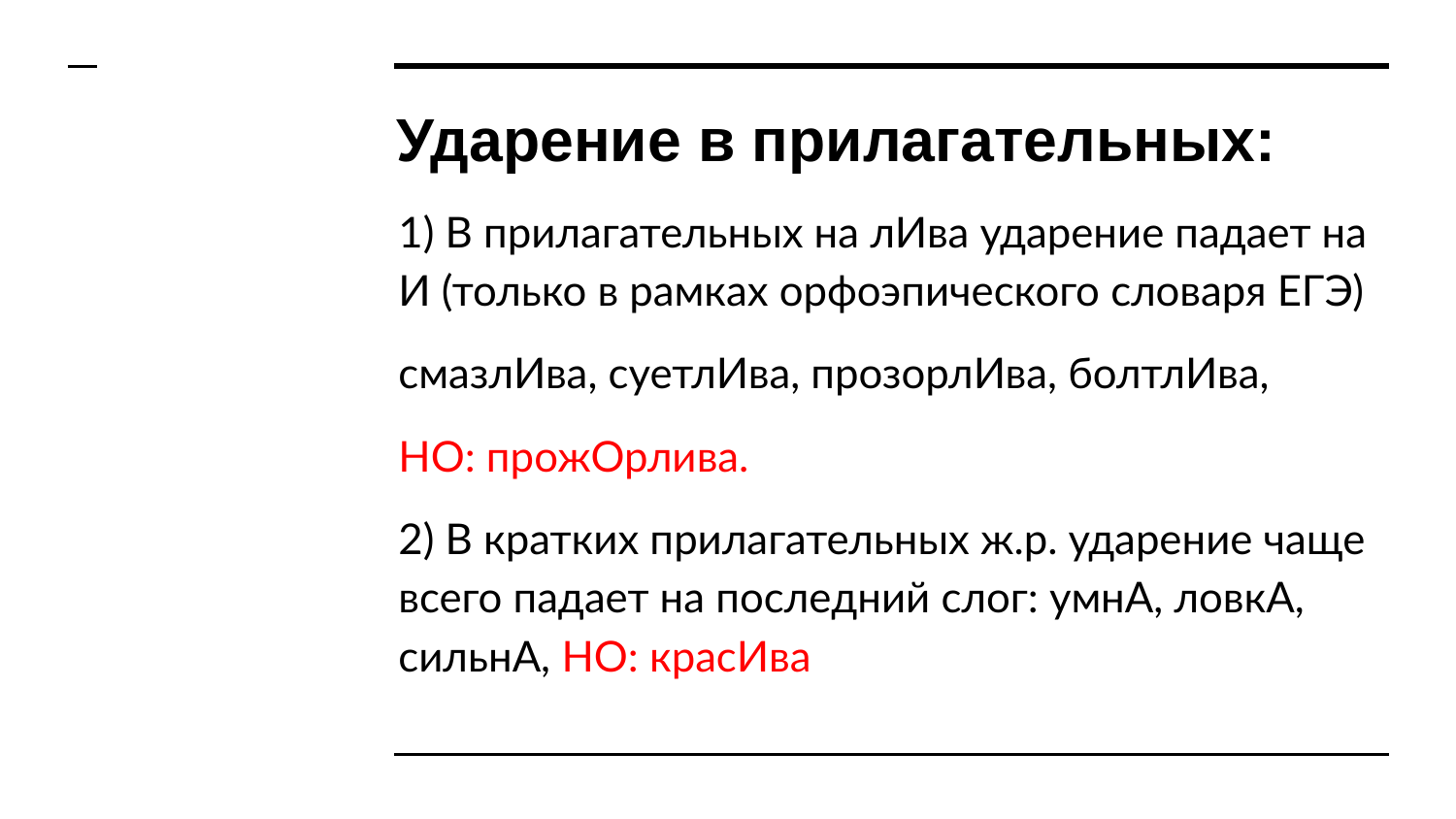

# Ударение в прилагательных:
1) В прилагательных на лИва ударение падает на И (только в рамках орфоэпического словаря ЕГЭ)
смазлИва, суетлИва, прозорлИва, болтлИва,
НО: прожОрлива.
2) В кратких прилагательных ж.р. ударение чаще всего падает на последний слог: умнА, ловкА, сильнА, НО: красИва